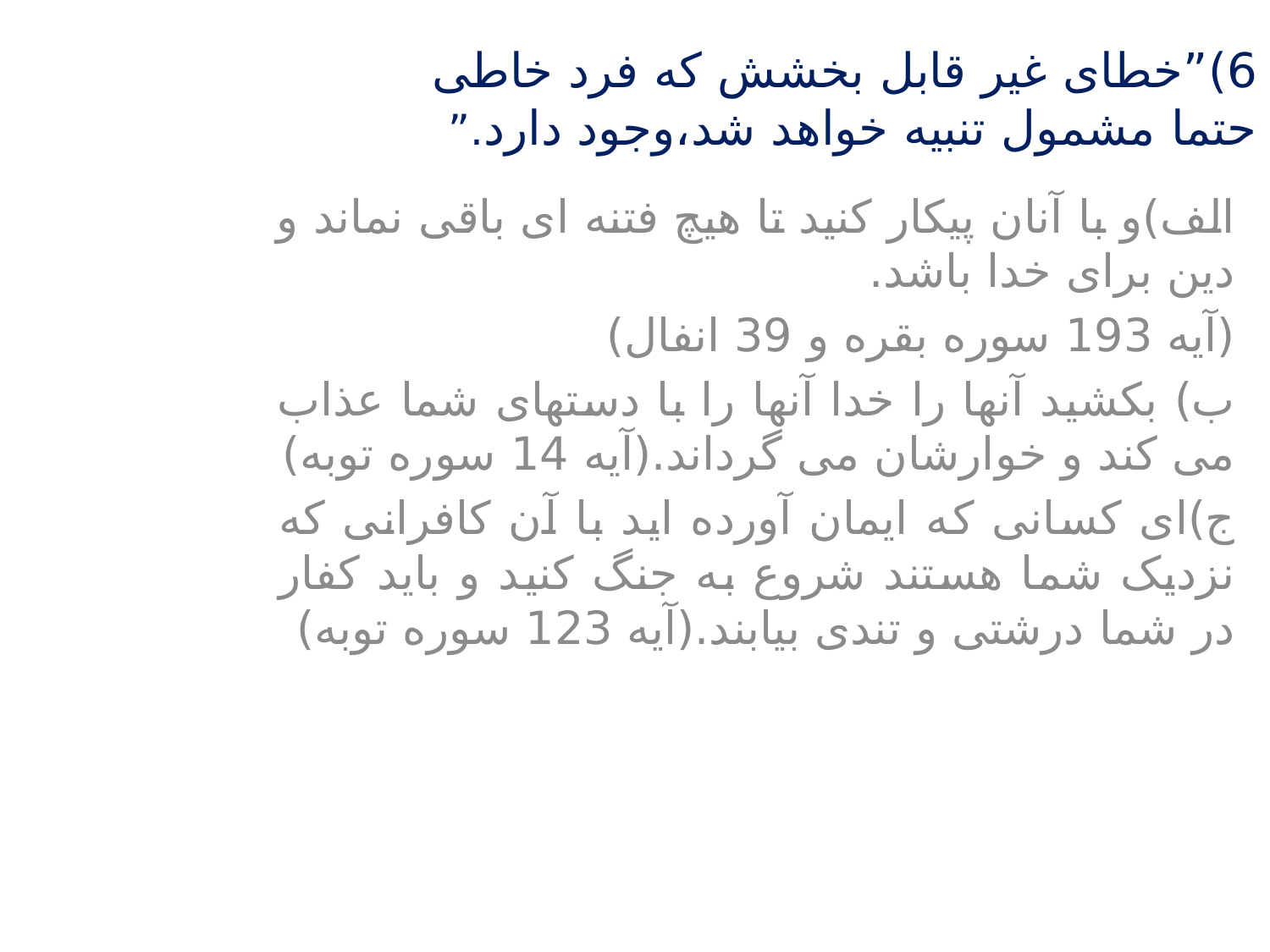

# 6)”خطای غیر قابل بخشش که فرد خاطی حتما مشمول تنبیه خواهد شد،وجود دارد.”
الف)و با آنان پیکار کنید تا هیچ فتنه ای باقی نماند و دین برای خدا باشد.
(آیه 193 سوره بقره و 39 انفال)
ب) بکشید آنها را خدا آنها را با دستهای شما عذاب می کند و خوارشان می گرداند.(آیه 14 سوره توبه)
ج)ای کسانی که ایمان آورده اید با آن کافرانی که نزدیک شما هستند شروع به جنگ کنید و باید کفار در شما درشتی و تندی بیابند.(آیه 123 سوره توبه)